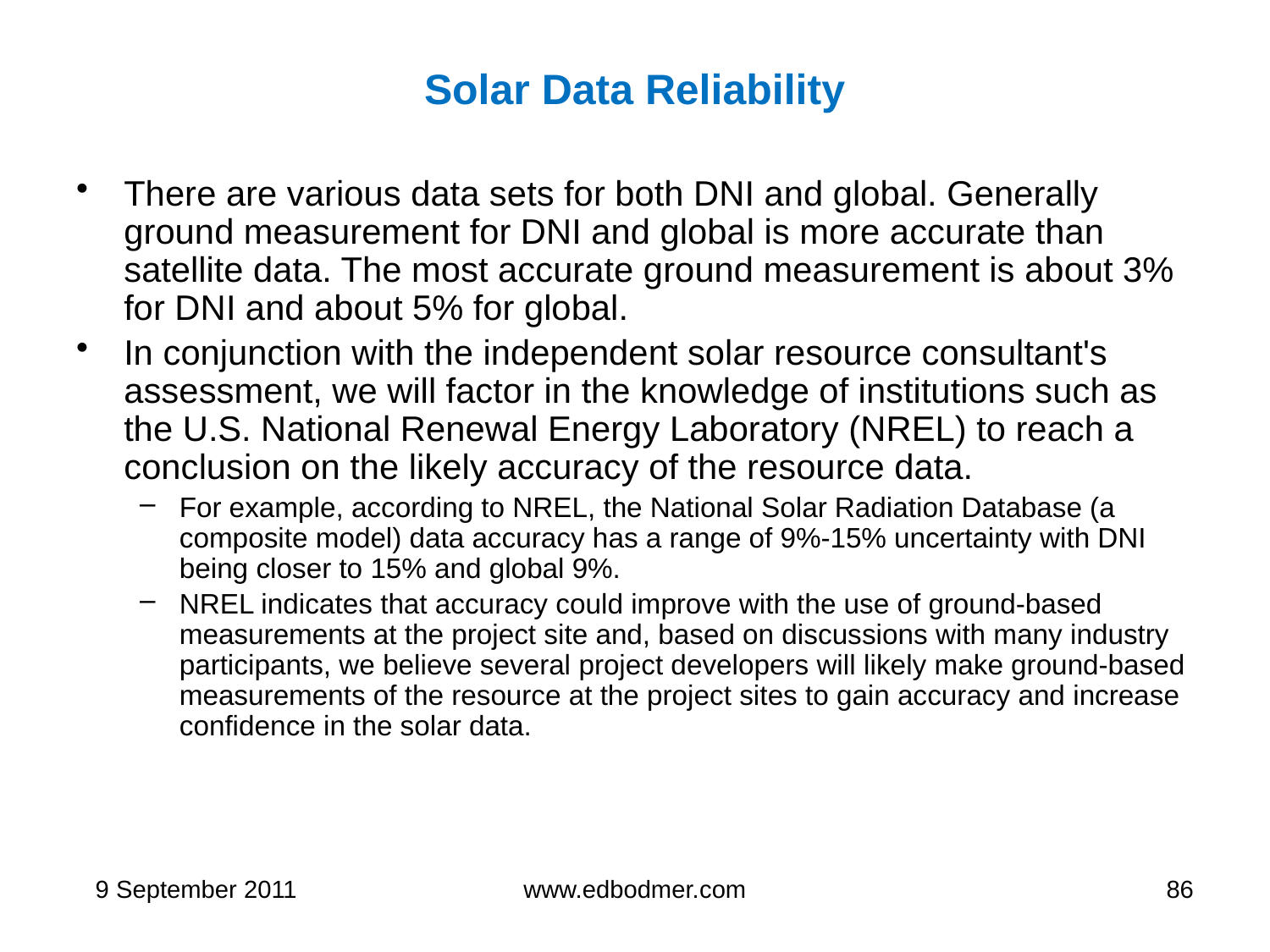

# Solar Data Reliability
There are various data sets for both DNI and global. Generally ground measurement for DNI and global is more accurate than satellite data. The most accurate ground measurement is about 3% for DNI and about 5% for global.
In conjunction with the independent solar resource consultant's assessment, we will factor in the knowledge of institutions such as the U.S. National Renewal Energy Laboratory (NREL) to reach a conclusion on the likely accuracy of the resource data.
For example, according to NREL, the National Solar Radiation Database (a composite model) data accuracy has a range of 9%-15% uncertainty with DNI being closer to 15% and global 9%.
NREL indicates that accuracy could improve with the use of ground-based measurements at the project site and, based on discussions with many industry participants, we believe several project developers will likely make ground-based measurements of the resource at the project sites to gain accuracy and increase confidence in the solar data.
9 September 2011
www.edbodmer.com
86